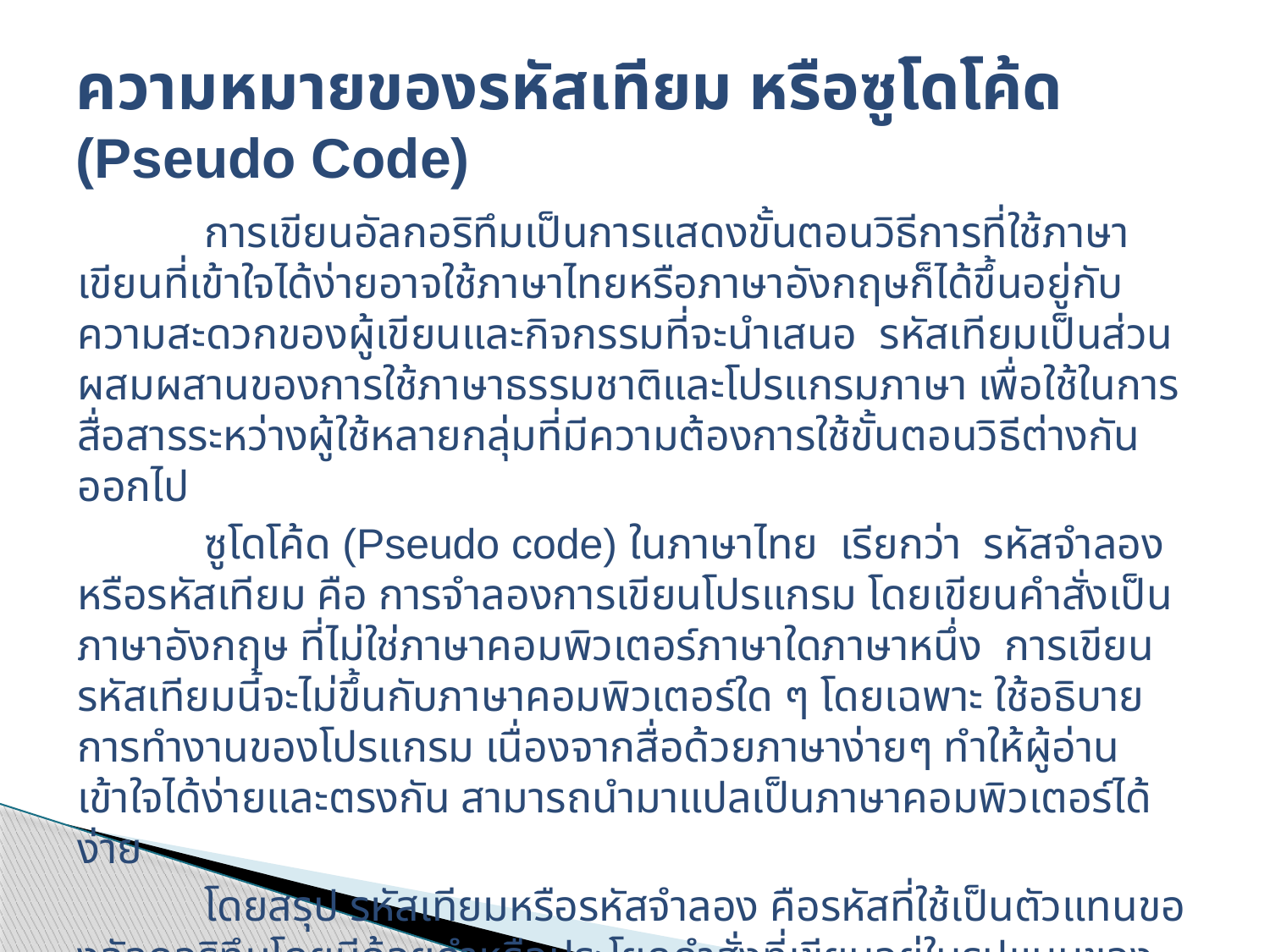

# ความหมายของรหัสเทียม หรือซูโดโค้ด (Pseudo Code)
	การเขียนอัลกอริทึมเป็นการแสดงขั้นตอนวิธีการที่ใช้ภาษาเขียนที่เข้าใจได้ง่ายอาจใช้ภาษาไทยหรือภาษาอังกฤษก็ได้ขึ้นอยู่กับความสะดวกของผู้เขียนและกิจกรรมที่จะนำเสนอ  รหัสเทียมเป็นส่วนผสมผสานของการใช้ภาษาธรรมชาติและโปรแกรมภาษา เพื่อใช้ในการสื่อสารระหว่างผู้ใช้หลายกลุ่มที่มีความต้องการใช้ขั้นตอนวิธีต่างกันออกไป
	ซูโดโค้ด (Pseudo code) ในภาษาไทย  เรียกว่า  รหัสจำลองหรือรหัสเทียม คือ การจำลองการเขียนโปรแกรม โดยเขียนคำสั่งเป็นภาษาอังกฤษ ที่ไม่ใช่ภาษาคอมพิวเตอร์ภาษาใดภาษาหนึ่ง  การเขียนรหัสเทียมนี้จะไม่ขึ้นกับภาษาคอมพิวเตอร์ใด ๆ โดยเฉพาะ ใช้อธิบายการทำงานของโปรแกรม เนื่องจากสื่อด้วยภาษาง่ายๆ ทำให้ผู้อ่านเข้าใจได้ง่ายและตรงกัน สามารถนำมาแปลเป็นภาษาคอมพิวเตอร์ได้ง่าย
	โดยสรุป รหัสเทียมหรือรหัสจำลอง คือรหัสที่ใช้เป็นตัวแทนของอัลกอริทึมโดยมีถ้อยคำหรือประโยคคำสั่งที่เขียนอยู่ในรูปแบบของภาษาอังกฤษที่ไม่ขึ้นกับภาษาคอมพิวเตอร์ใดภาษาหนึ่ง เพื่อใช้อธิบายรายละเอียดของอัลกอริทึม และสื่อให้กับบุคคลอื่นมีความเข้าใจตรงกัน